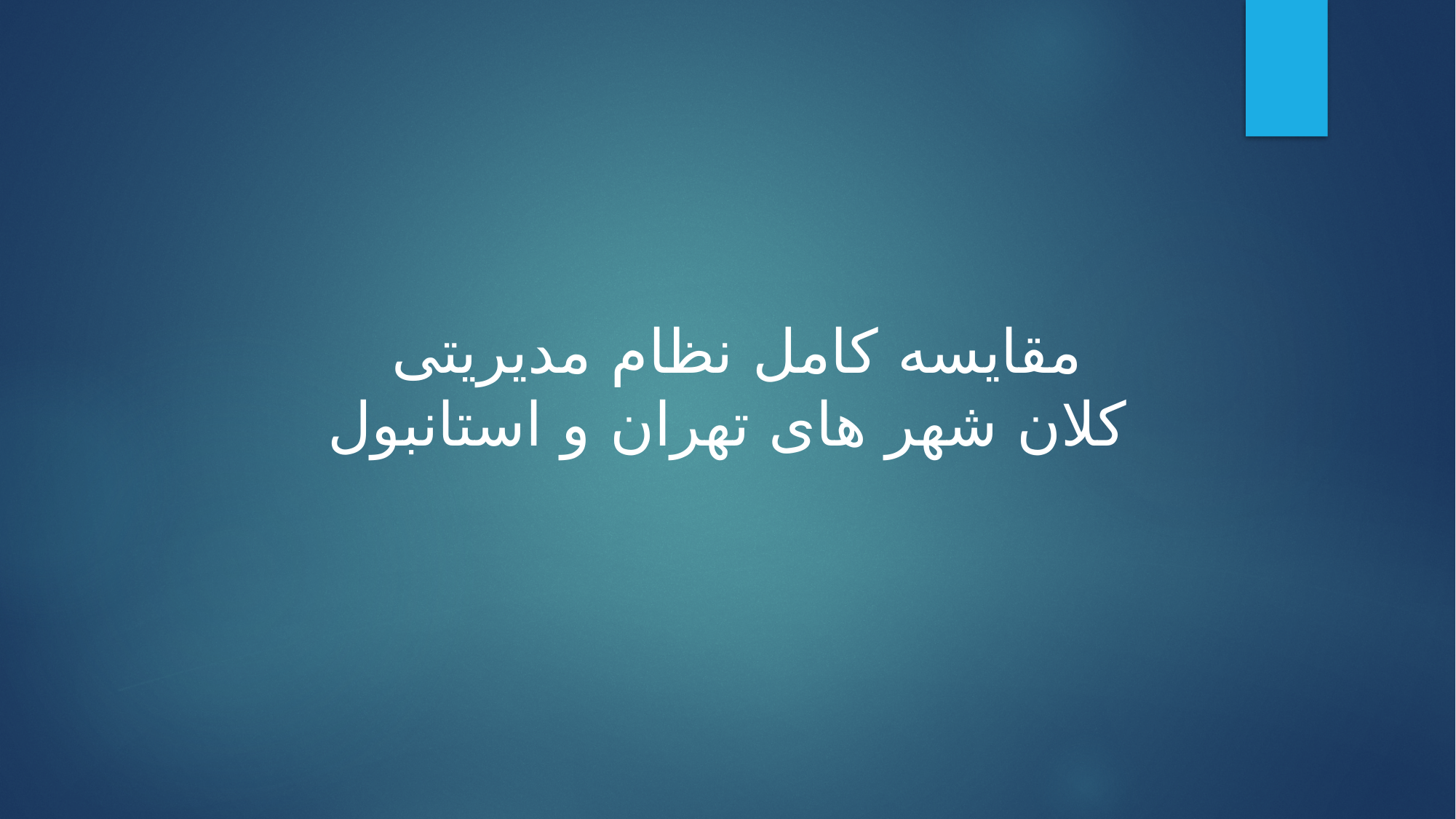

مقایسه کامل نظام مدیریتی
کلان شهر های تهران و استانبول